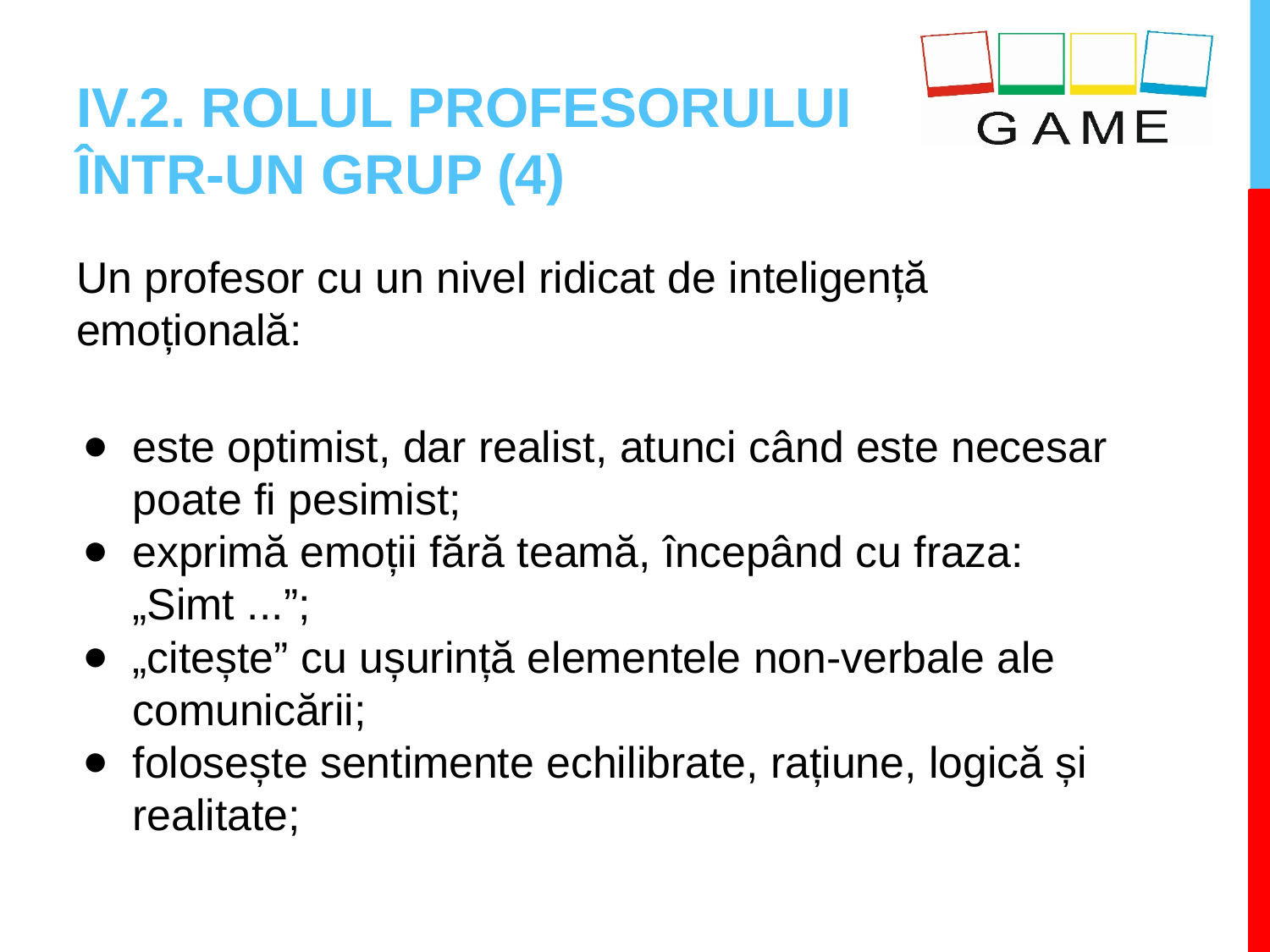

# IV.2. ROLUL PROFESORULUI ÎNTR-UN GRUP (4)
Un profesor cu un nivel ridicat de inteligență emoțională:

este optimist, dar realist, atunci când este necesar poate fi pesimist;
exprimă emoții fără teamă, începând cu fraza: „Simt ...”;
„citește” cu ușurință elementele non-verbale ale comunicării;
folosește sentimente echilibrate, rațiune, logică și realitate;